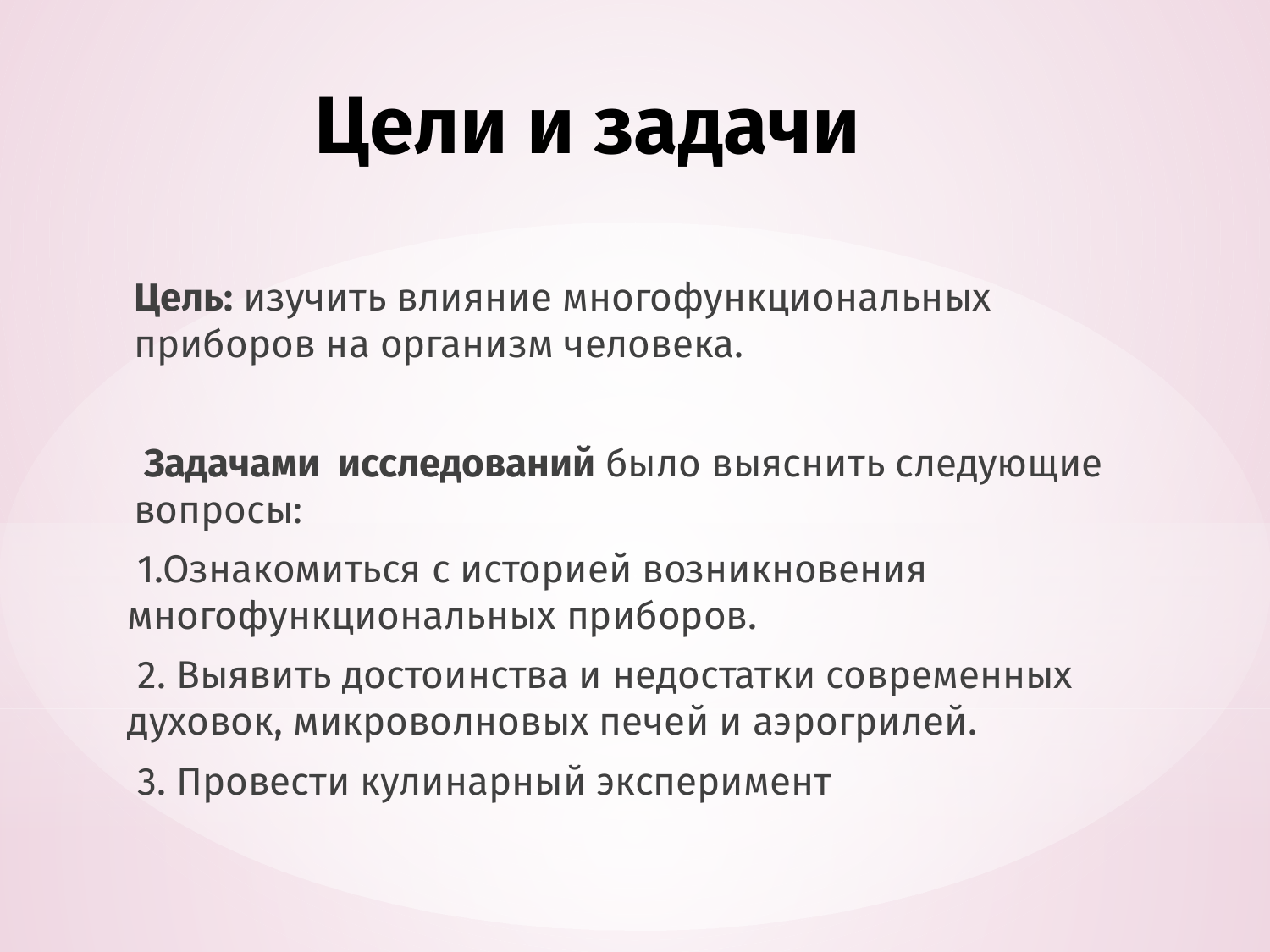

# Цели и задачи
Цель: изучить влияние многофункциональных приборов на организм человека.

 Задачами  исследований было выяснить следующие вопросы:
 1.Ознакомиться с историей возникновения многофункциональных приборов.
 2. Выявить достоинства и недостатки современных духовок, микроволновых печей и аэрогрилей.
 3. Провести кулинарный эксперимент